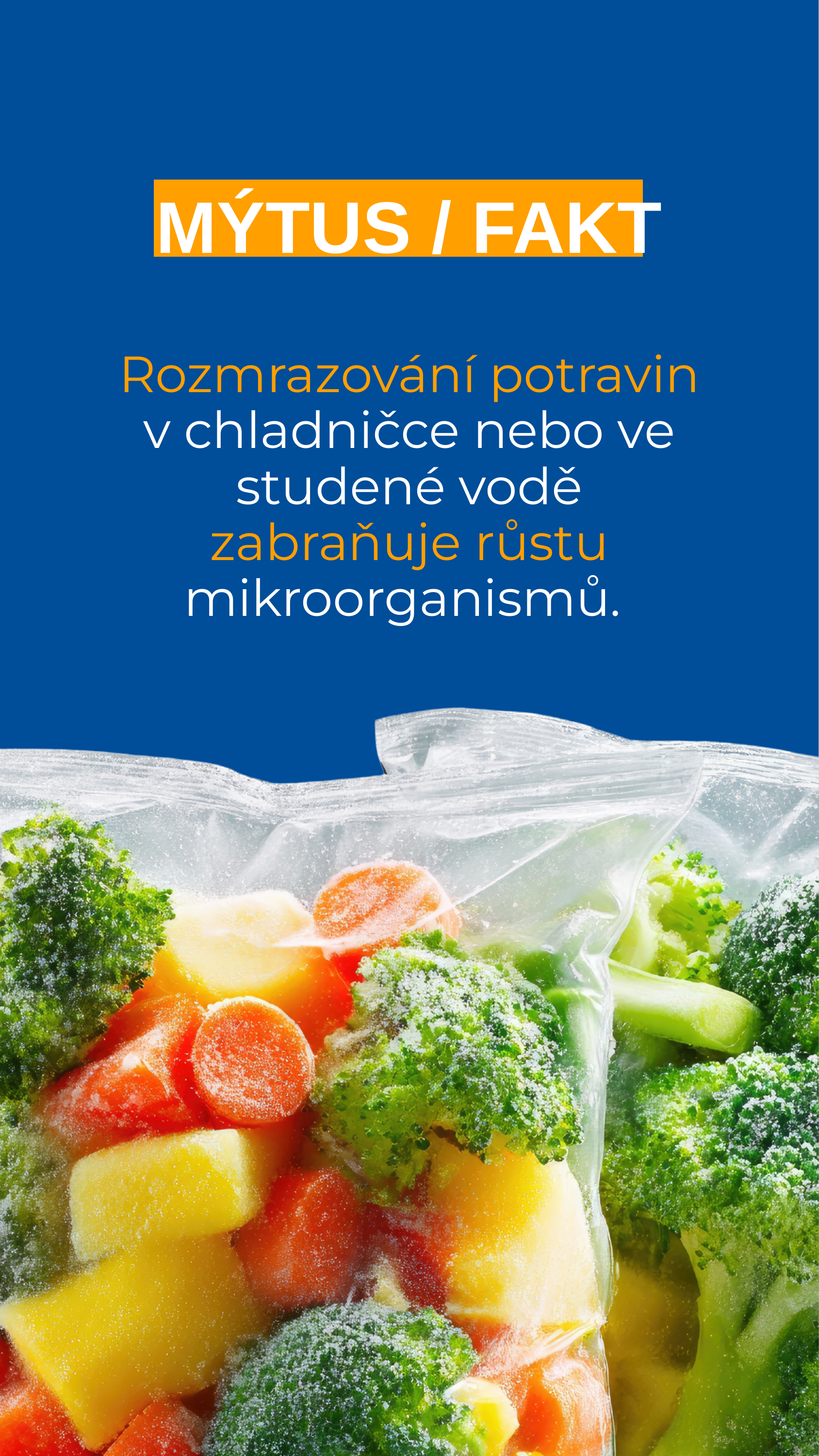

MÝTUS / FAKT

Rozmrazování potravin v chladničce nebo ve studené vodě zabraňuje růstu mikroorganismů.